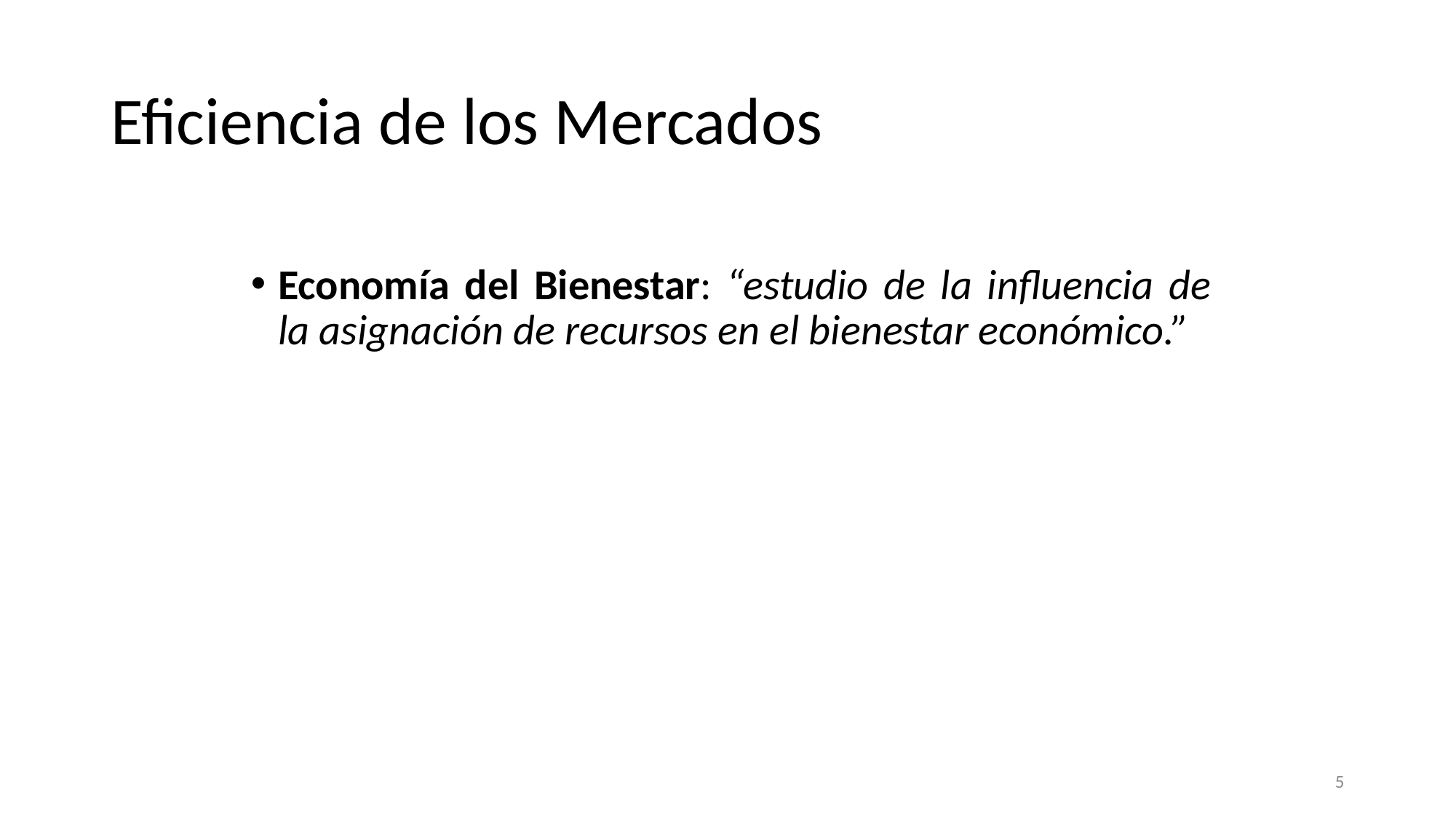

# Eficiencia de los Mercados

Economía del Bienestar: “estudio de la influencia de la asignación de recursos en el bienestar económico.”
5